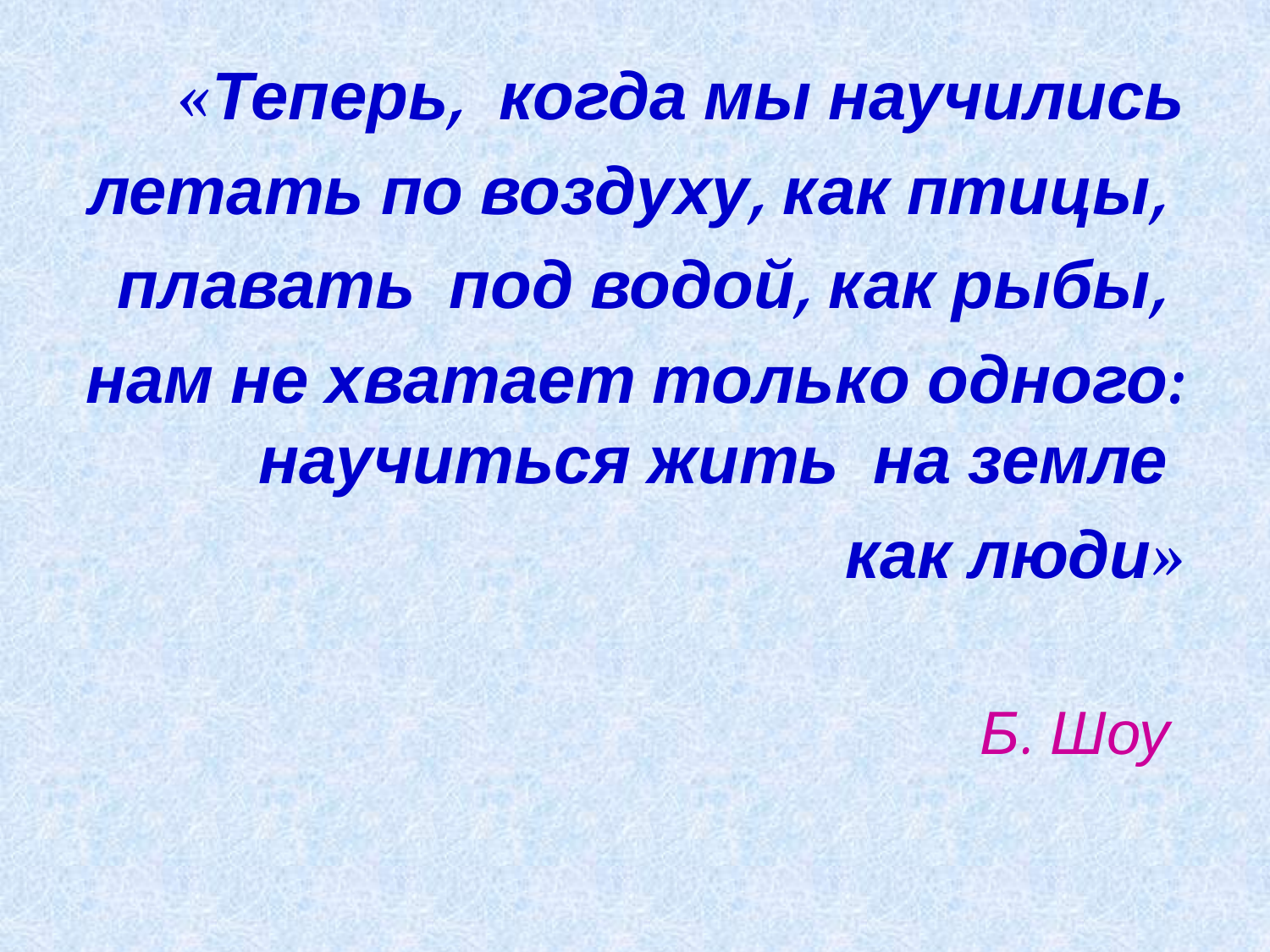

«Теперь,  когда мы научились
 летать по воздуху, как птицы,
плавать  под водой, как рыбы,
нам не хватает только одного: научиться жить  на земле
как люди»

Б. Шоу